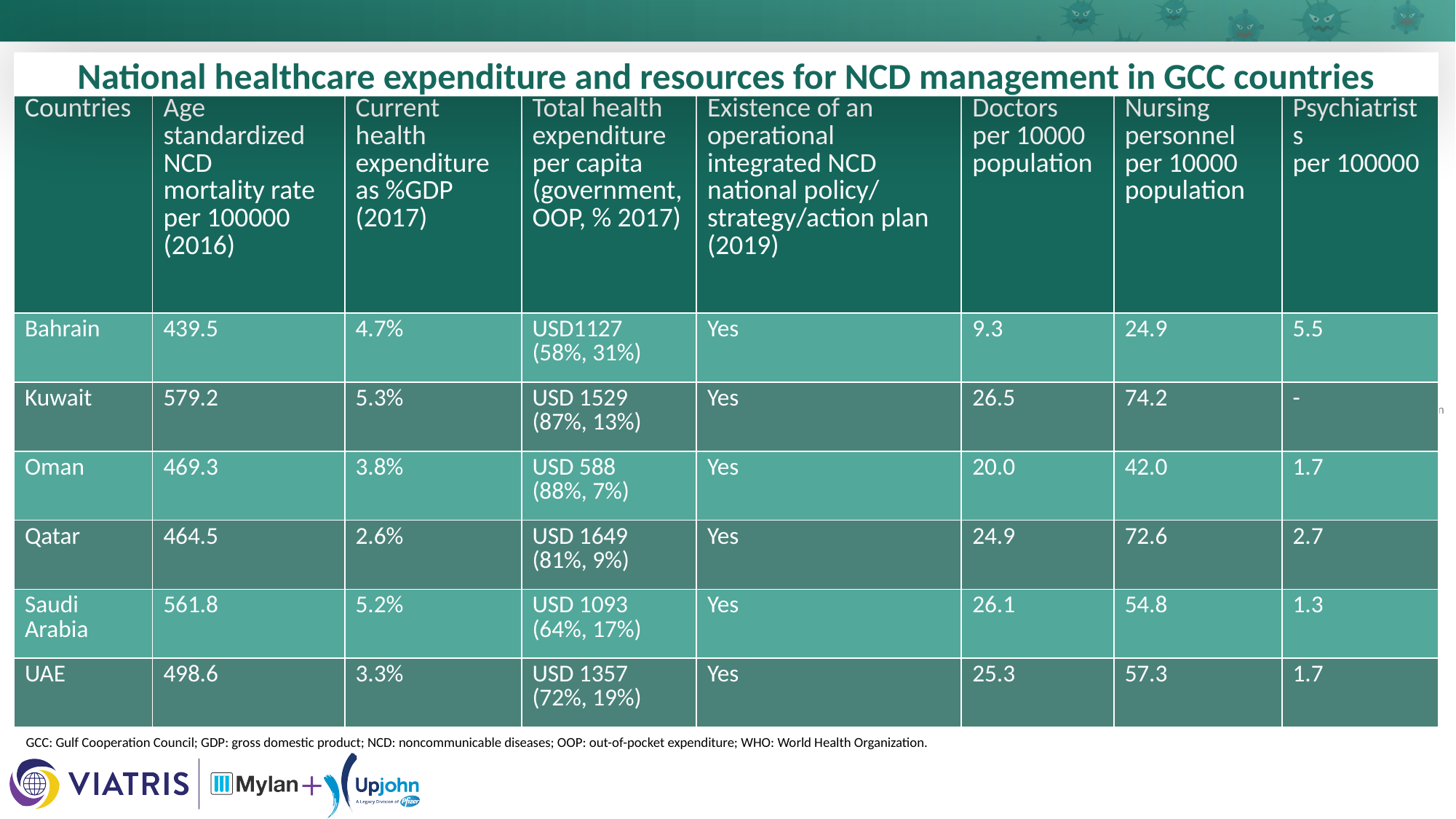

National healthcare expenditure and resources for NCD management in GCC countries
| Countries | Age standardized NCD mortality rate per 100000 (2016) | Current health expenditure as %GDP (2017) | Total health expenditure per capita (government, OOP, % 2017) | Existence of an operational integrated NCD national policy/ strategy/action plan (2019) | Doctors per 10000 population | Nursing personnel per 10000 population | Psychiatrists per 100000 |
| --- | --- | --- | --- | --- | --- | --- | --- |
| Bahrain | 439.5 | 4.7% | USD1127 (58%, 31%) | Yes | 9.3 | 24.9 | 5.5 |
| Kuwait | 579.2 | 5.3% | USD 1529 (87%, 13%) | Yes | 26.5 | 74.2 | - |
| Oman | 469.3 | 3.8% | USD 588 (88%, 7%) | Yes | 20.0 | 42.0 | 1.7 |
| Qatar | 464.5 | 2.6% | USD 1649 (81%, 9%) | Yes | 24.9 | 72.6 | 2.7 |
| Saudi Arabia | 561.8 | 5.2% | USD 1093 (64%, 17%) | Yes | 26.1 | 54.8 | 1.3 |
| UAE | 498.6 | 3.3% | USD 1357 (72%, 19%) | Yes | 25.3 | 57.3 | 1.7 |
Added after expert consultation: (n = 1)
IPD: Incidents and Prevalence Database; MOH: Ministry of Health; n: Number; WHO: World Health Organization
GCC: Gulf Cooperation Council; GDP: gross domestic product; NCD: noncommunicable diseases; OOP: out-of-pocket expenditure; WHO: World Health Organization.